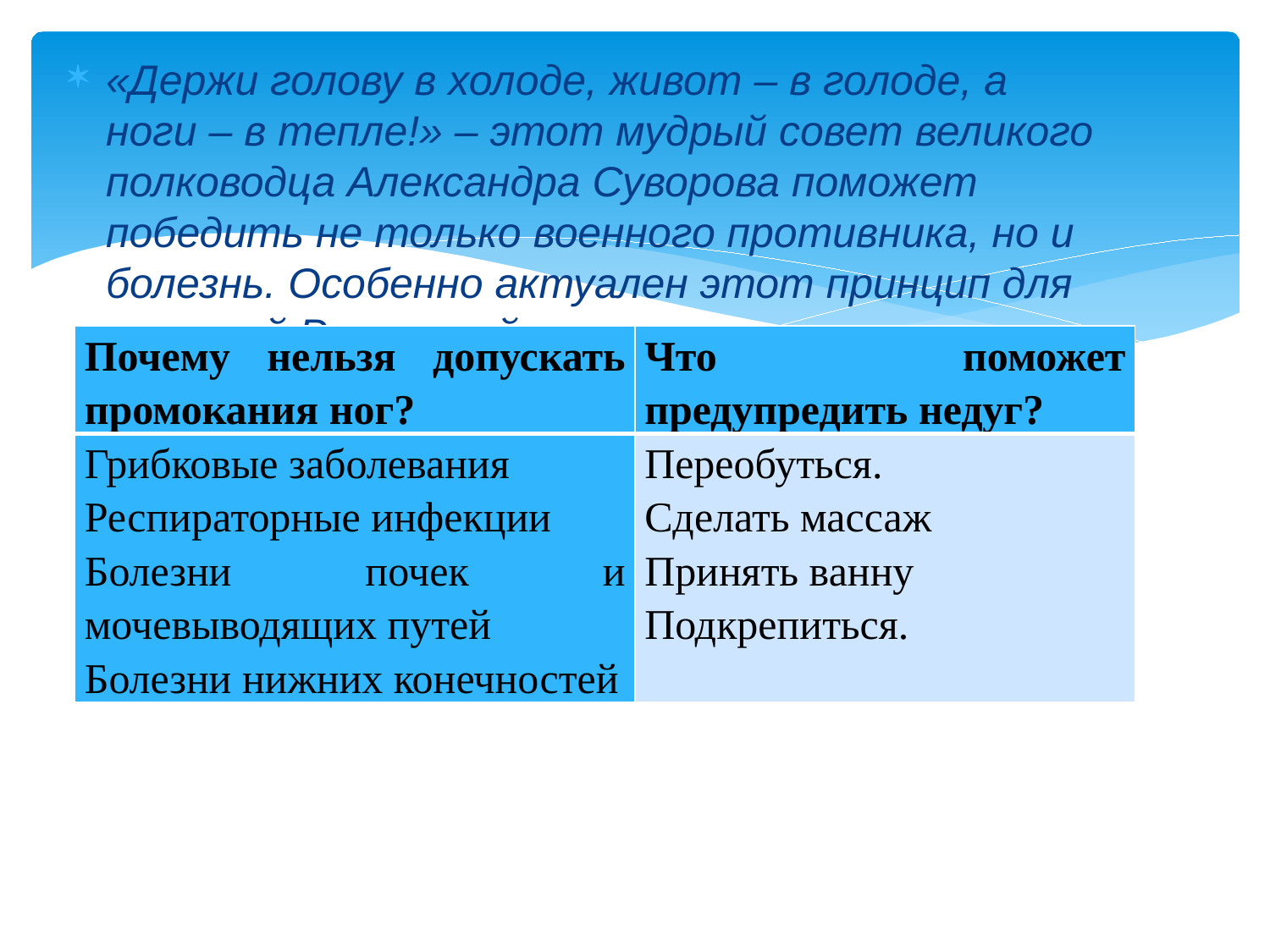

«Держи голову в холоде, живот – в голоде, а ноги – в тепле!» – этот мудрый совет великого полководца Александра Суворова поможет победить не только военного противника, но и болезнь. Особенно актуален этот принцип для жителей России сейчас.

| Почему нельзя допускать промокания ног? | Что поможет предупредить недуг? |
| --- | --- |
| Грибковые заболевания  Респираторные инфекции Болезни почек и мочевыводящих путей Болезни нижних конечностей | Переобуться.  Сделать массаж Принять ванну Подкрепиться. |